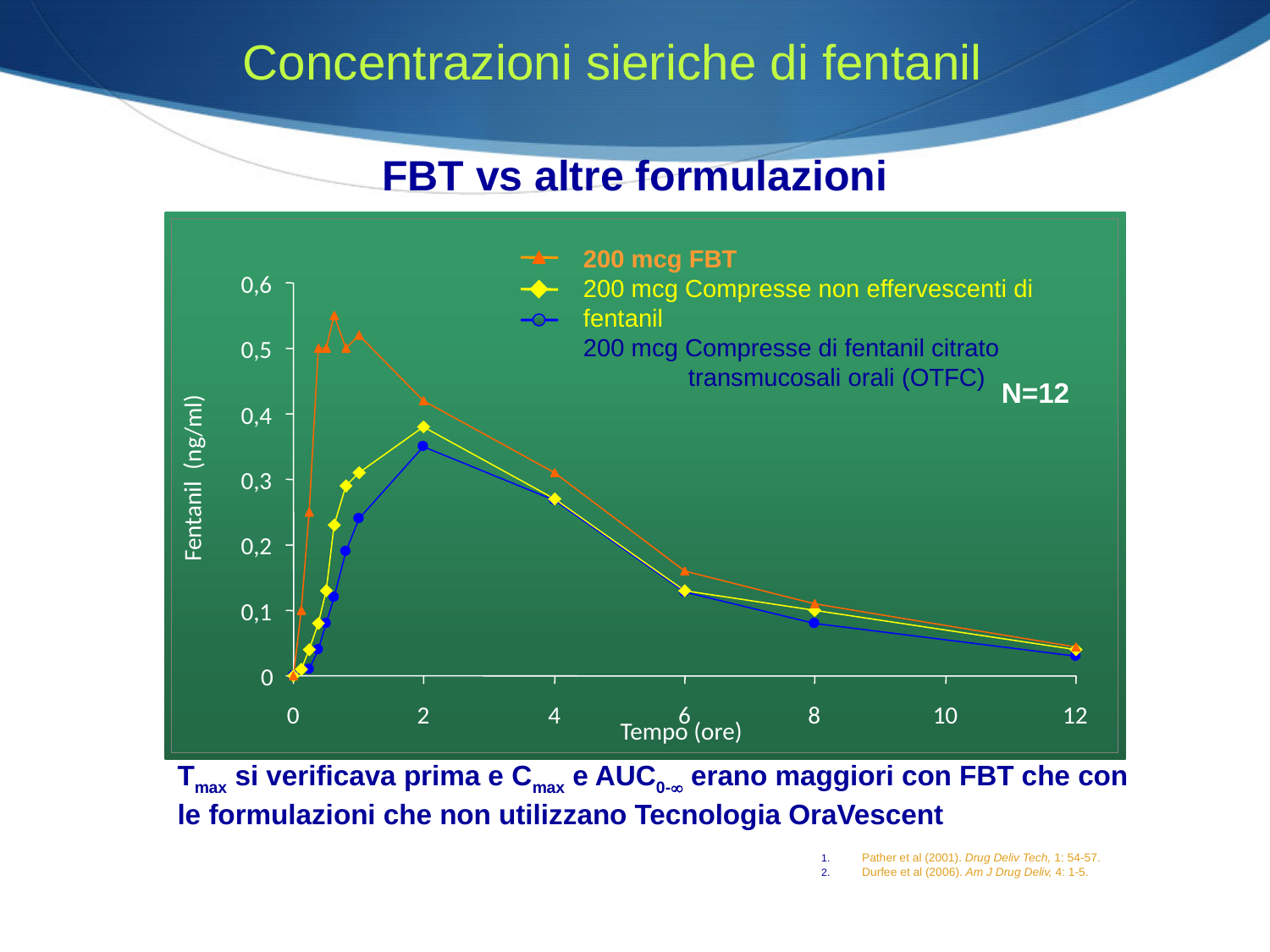

Concentrazioni sieriche di fentanil
FBT vs altre formulazioni

0,6

0,5

0,4
/ml)

ng

 (

0,3

Fentanil

0,2

0,1

0

0
2
4
6
8
10
12

Tempo (ore)
200 mcg FBT
200 mcg Compresse non effervescenti di fentanil
200 mcg Compresse di fentanil citrato
               transmucosali orali (OTFC)

N=12
Tmax si verificava prima e Cmax e AUC0-∞ erano maggiori con FBT che con le formulazioni che non utilizzano Tecnologia OraVescent

Pather et al (2001). Drug Deliv Tech, 1: 54-57.
Durfee et al (2006). Am J Drug Deliv, 4: 1-5.